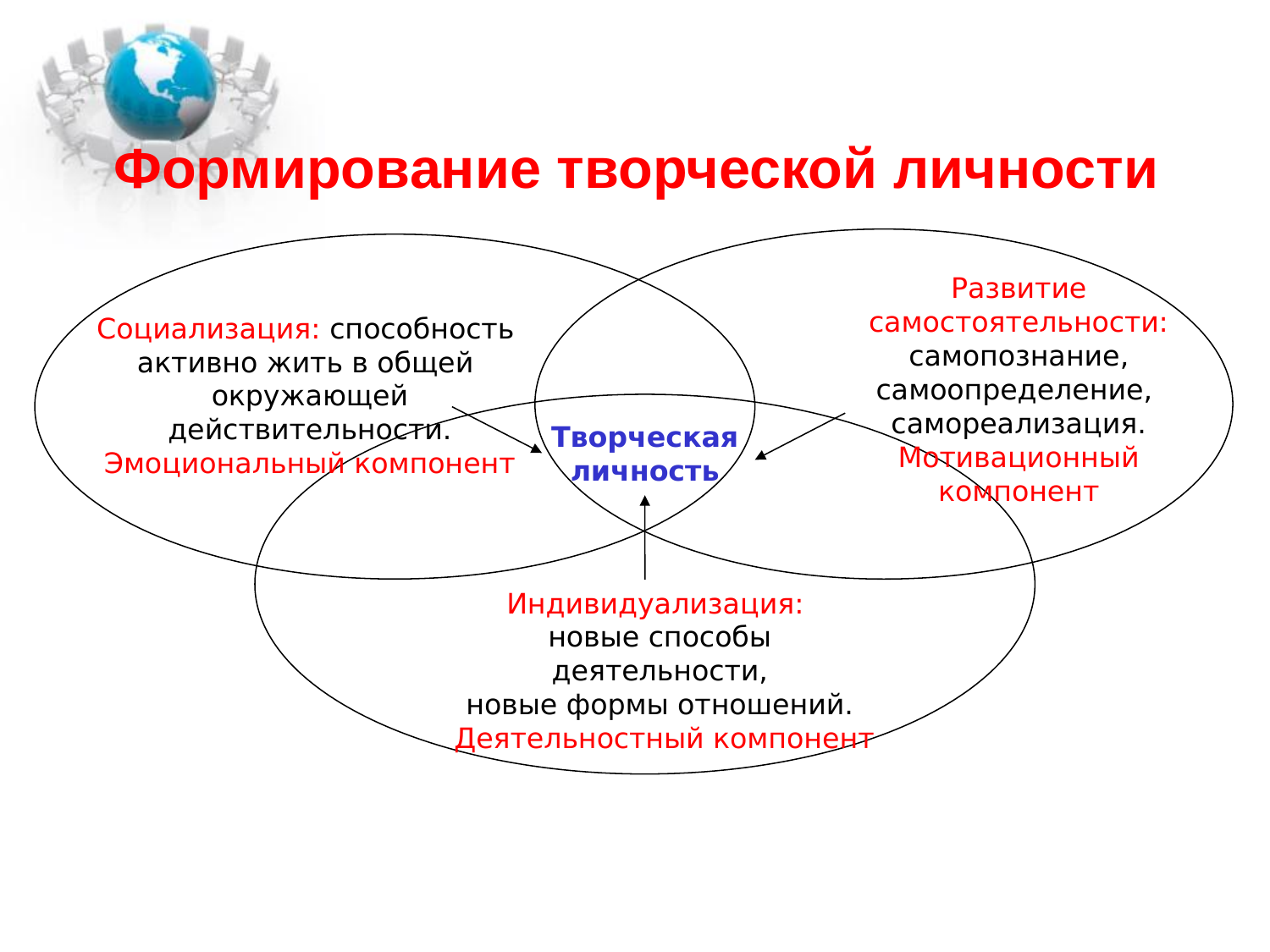

# Формирование творческой личности

Развитие самостоятельности:
самопознание, самоопределение,
самореализация.
Мотивационный компонент
Социализация: способность
активно жить в общей
окружающей действительности.
Эмоциональный компонент

Творческая личность

Индивидуализация:
новые способы деятельности,
новые формы отношений.
 Деятельностный компонент